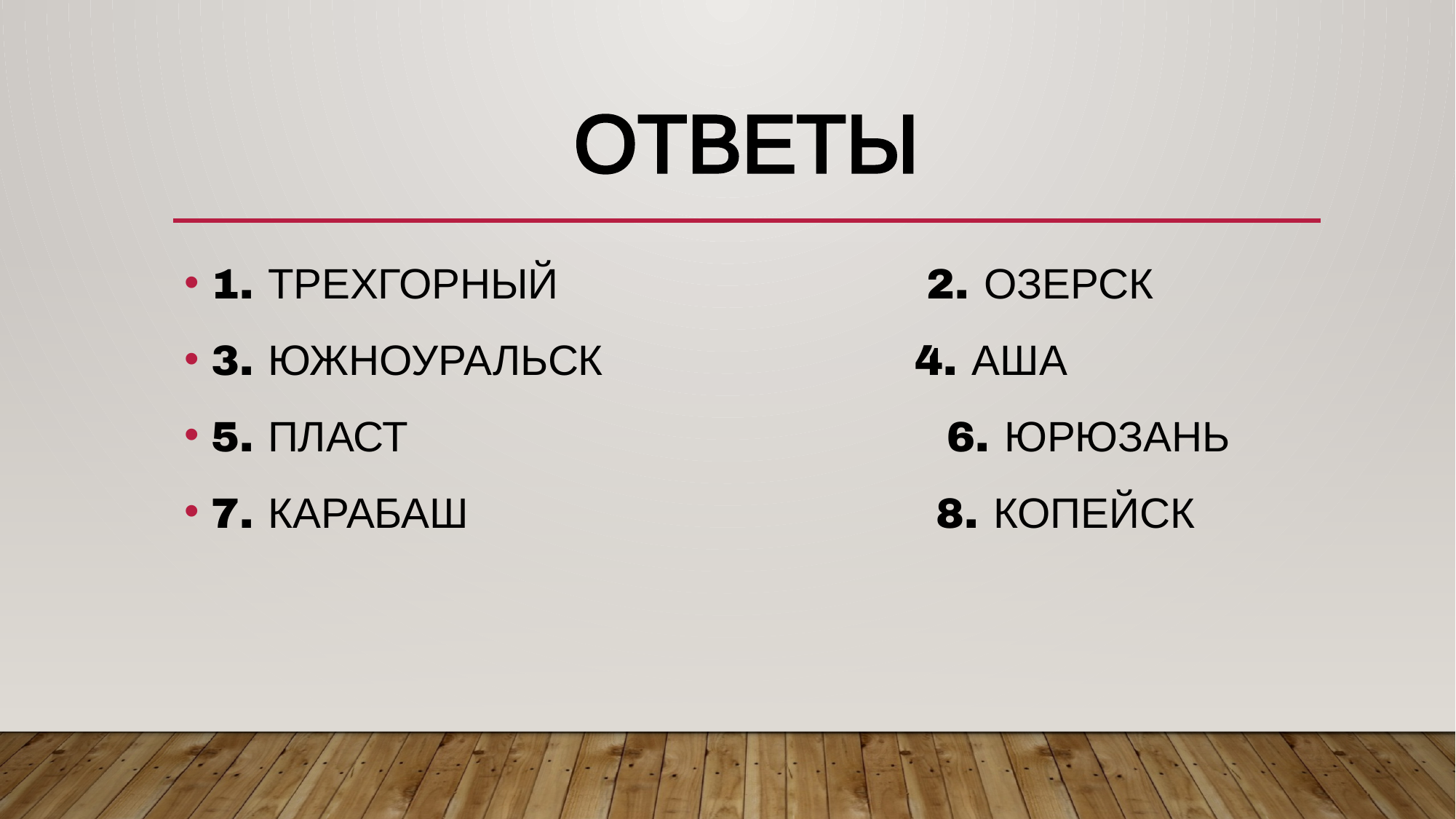

# Ответы
1. ТРЕХГОРНЫЙ                          2. ОЗЕРСК
3. ЮЖНОУРАЛЬСК                      4. АША
5. ПЛАСТ                                      6. ЮРЮЗАНЬ
7. КАРАБАШ                                 8. КОПЕЙСК